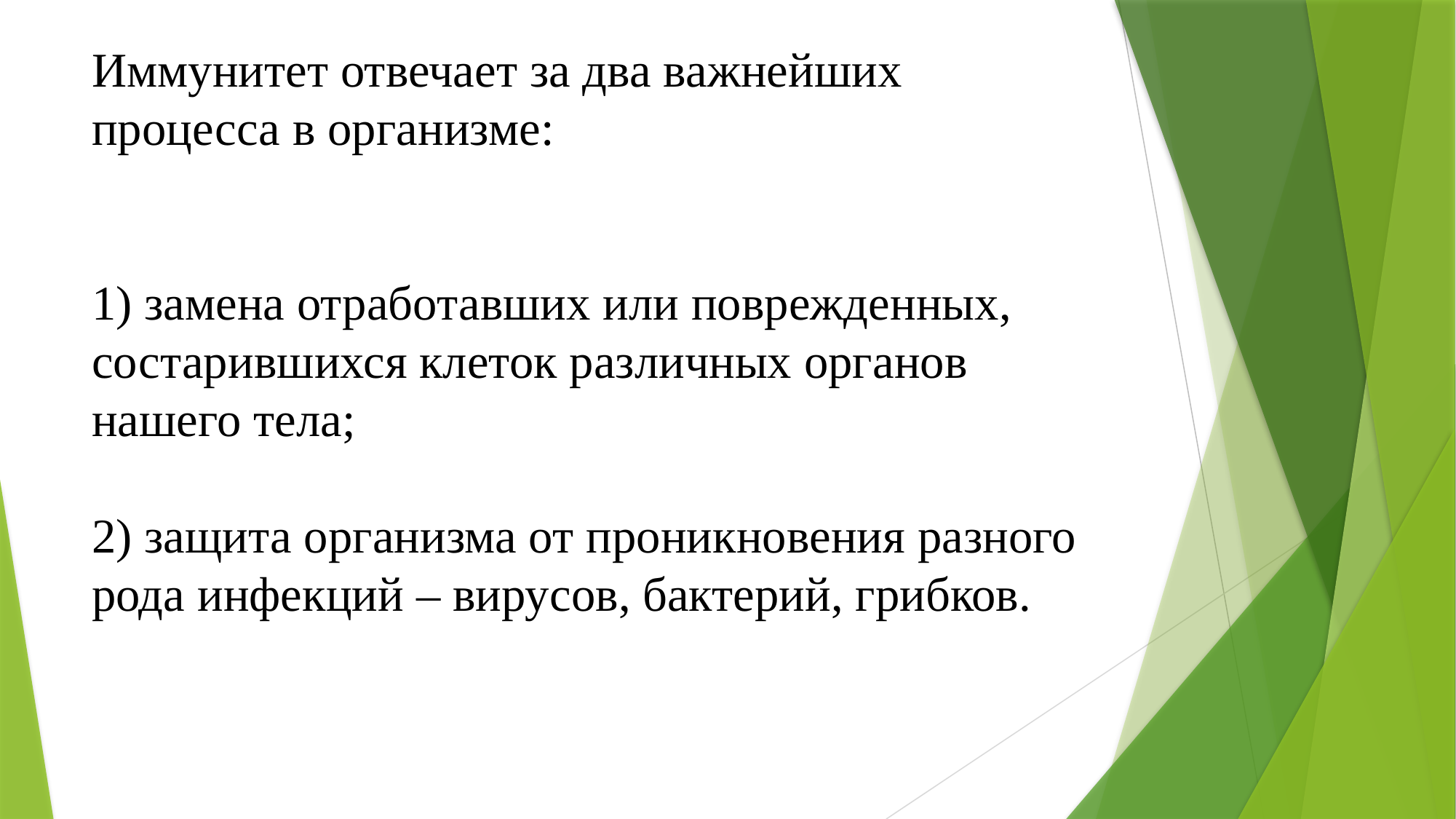

# Иммунитет отвечает за два важнейших процесса в организме: 1) замена отработавших или поврежденных, состарившихся клеток различных органов нашего тела; 2) защита организма от проникновения разного рода инфекций – вирусов, бактерий, грибков.